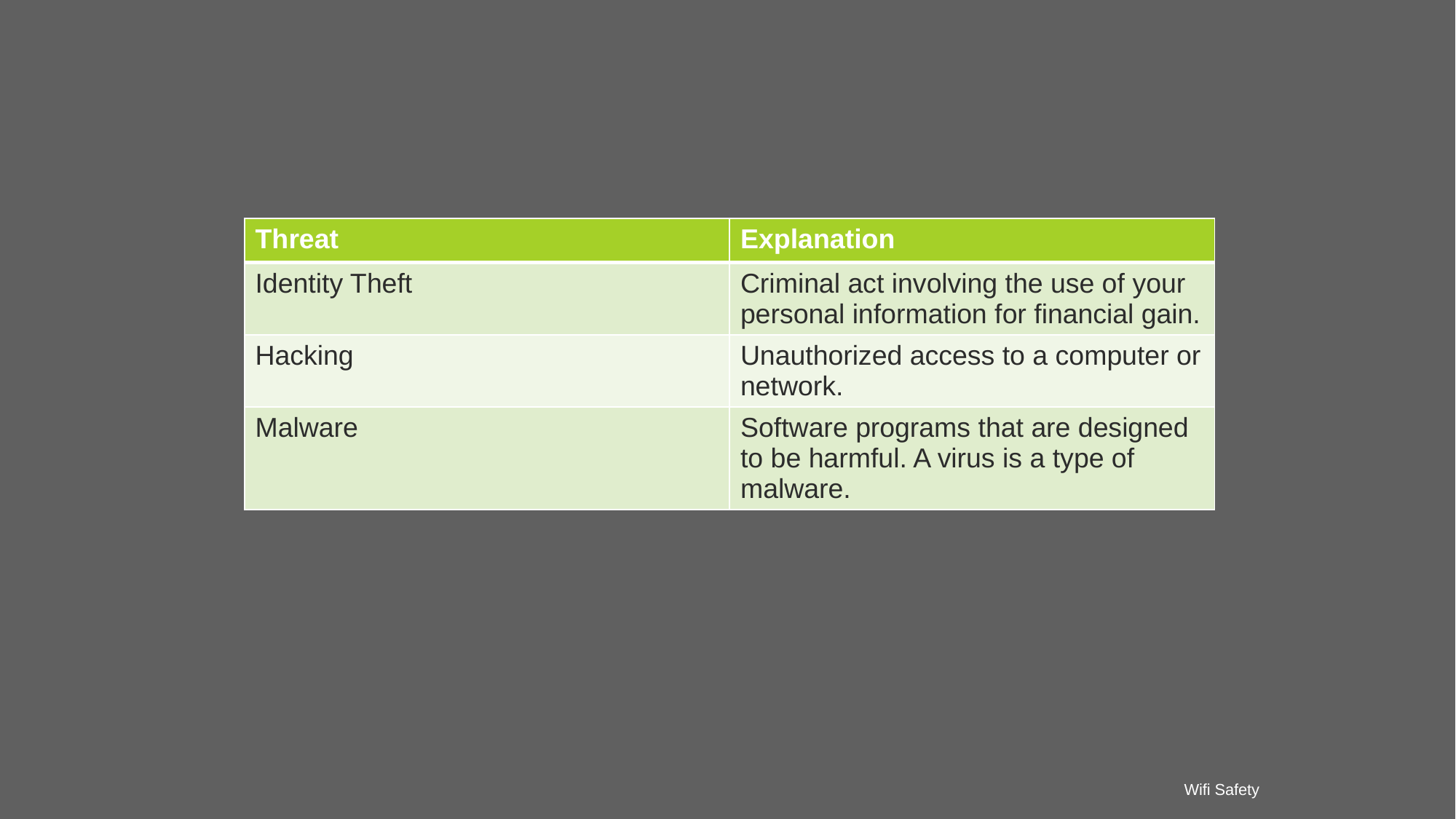

| Threat | Explanation |
| --- | --- |
| Identity Theft | Criminal act involving the use of your personal information for financial gain. |
| Hacking | Unauthorized access to a computer or network. |
| Malware | Software programs that are designed to be harmful. A virus is a type of malware. |
Wifi Safety